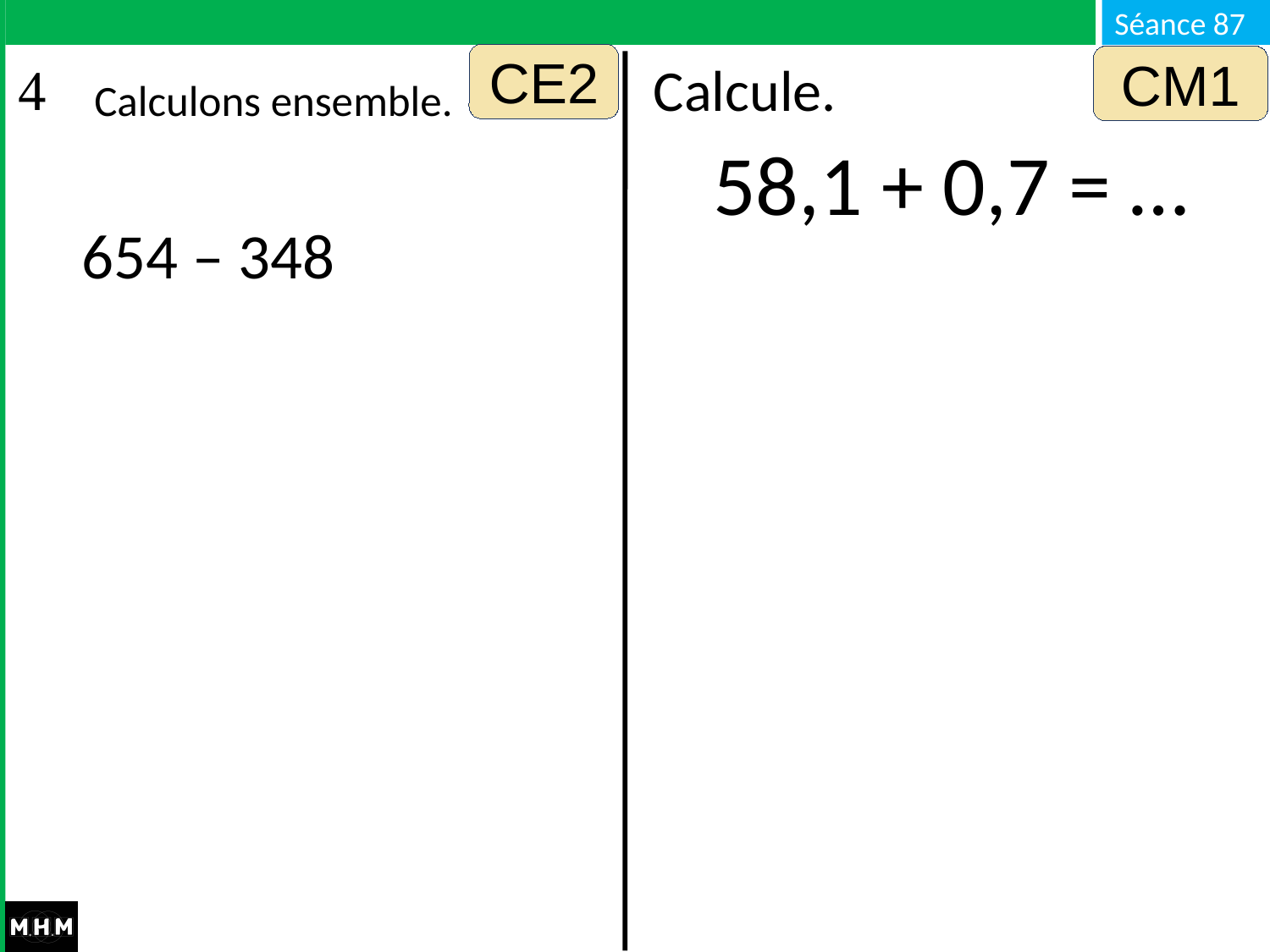

CE2
CM1
# Calculons ensemble.

Calcule.
58,1 + 0,7 = …
654 – 348